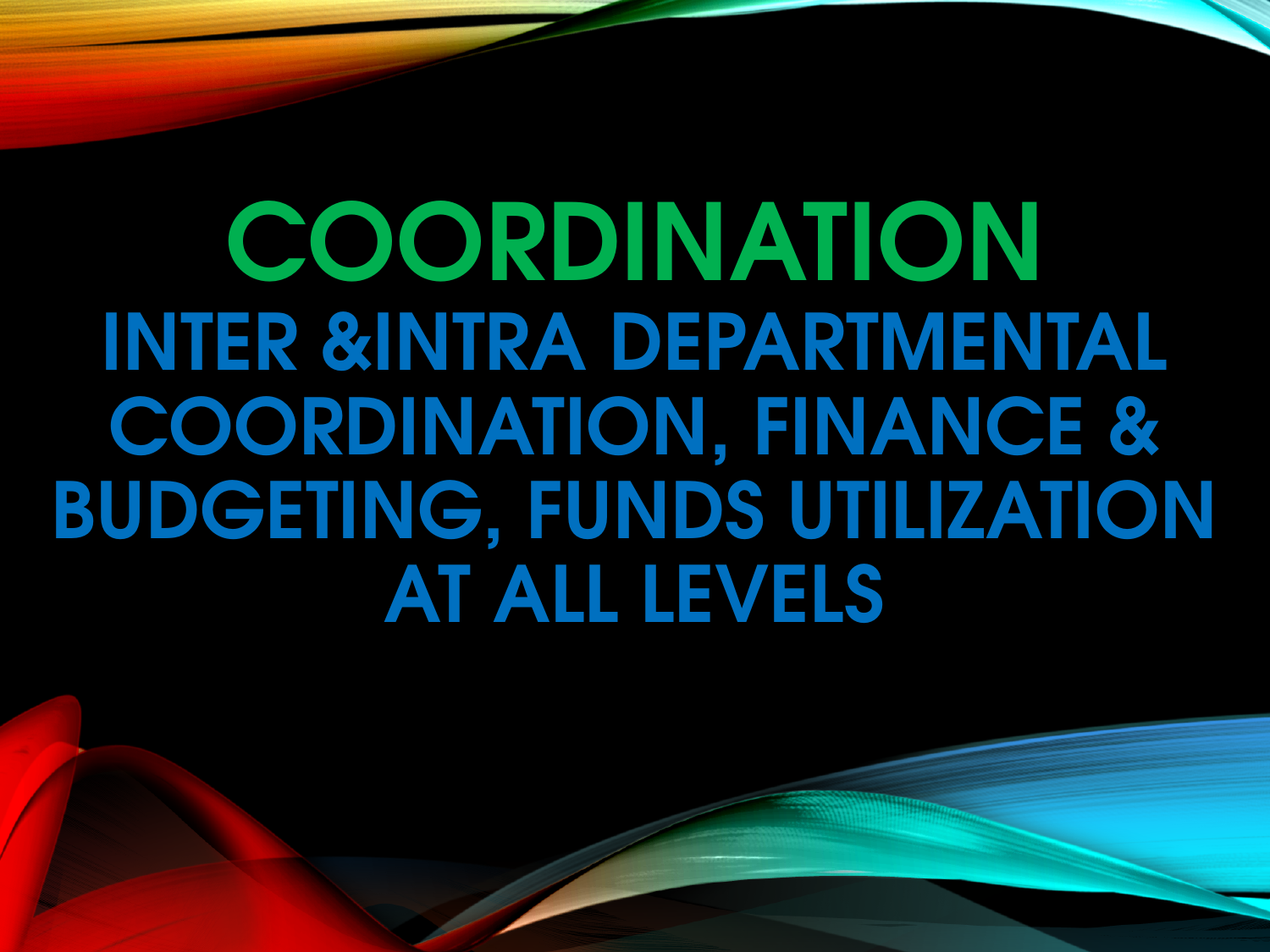

# COORDINATION Inter &Intra Departmental Coordination, Finance & Budgeting, FUNDS UTILIZATION AT ALL LEVELS